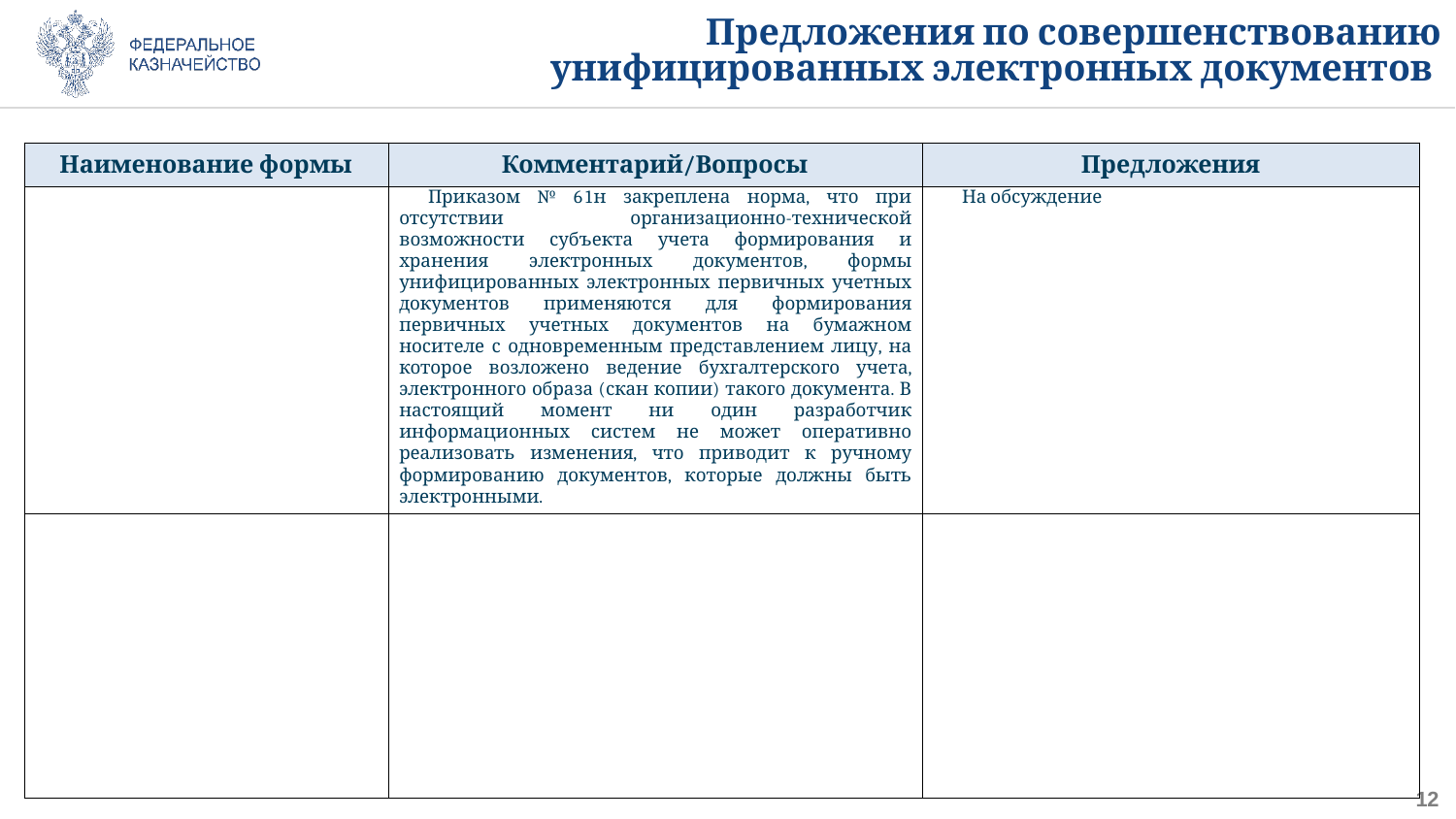

Предложения по совершенствованию унифицированных электронных документов

| Наименование формы | Комментарий/Вопросы | Предложения |
| --- | --- | --- |
|  | Приказом № 61н закреплена норма, что при отсутствии организационно-технической возможности субъекта учета формирования и хранения электронных документов, формы унифицированных электронных первичных учетных документов применяются для формирования первичных учетных документов на бумажном носителе с одновременным представлением лицу, на которое возложено ведение бухгалтерского учета, электронного образа (скан копии) такого документа. В настоящий момент ни один разработчик информационных систем не может оперативно реализовать изменения, что приводит к ручному формированию документов, которые должны быть электронными. | На обсуждение |
|  |  |  |
12